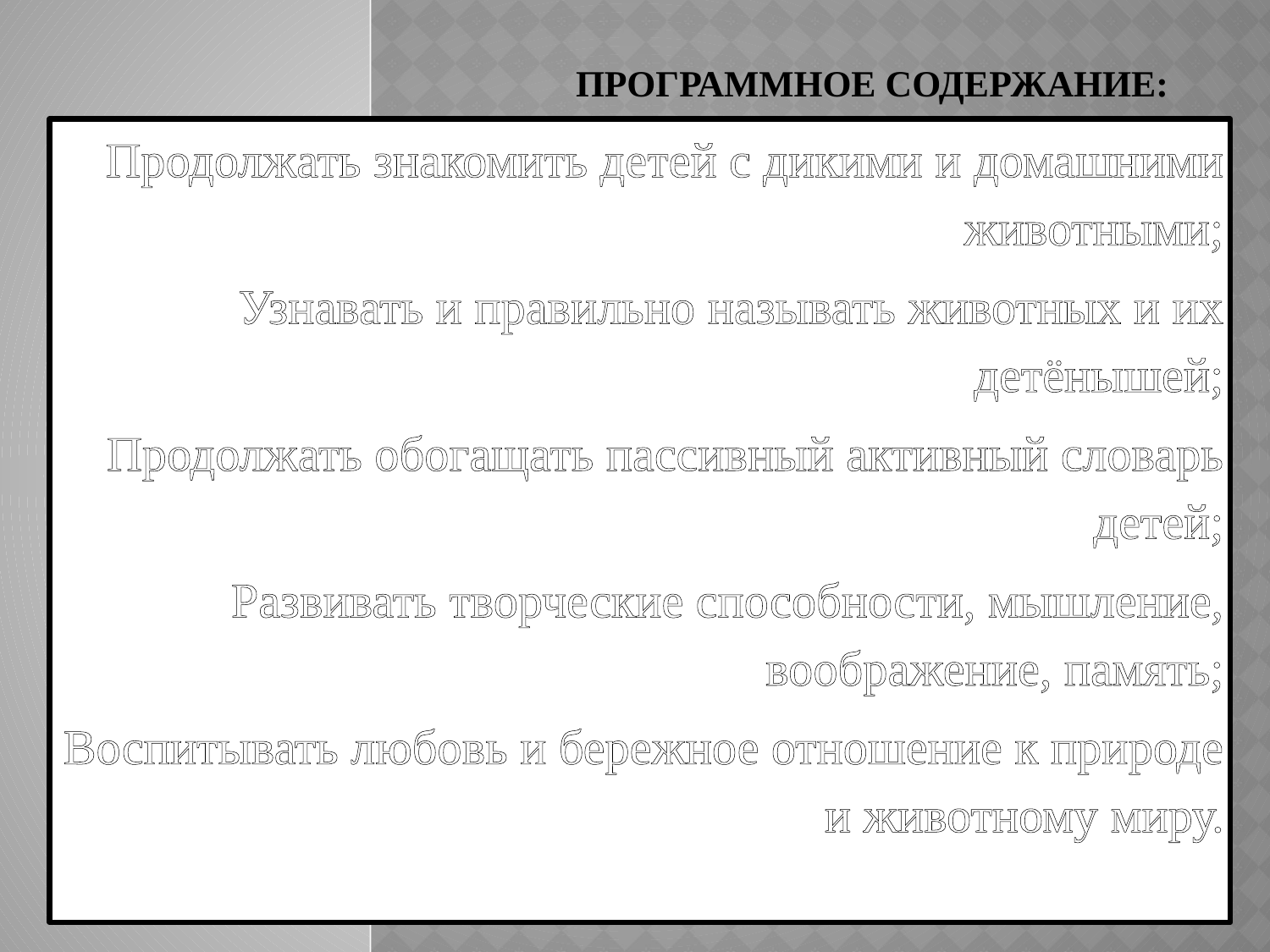

# Программное содержание:
Продолжать знакомить детей с дикими и домашними животными;
Узнавать и правильно называть животных и их детёнышей;
Продолжать обогащать пассивный активный словарь детей;
Развивать творческие способности, мышление, воображение, память;
Воспитывать любовь и бережное отношение к природе и животному миру.